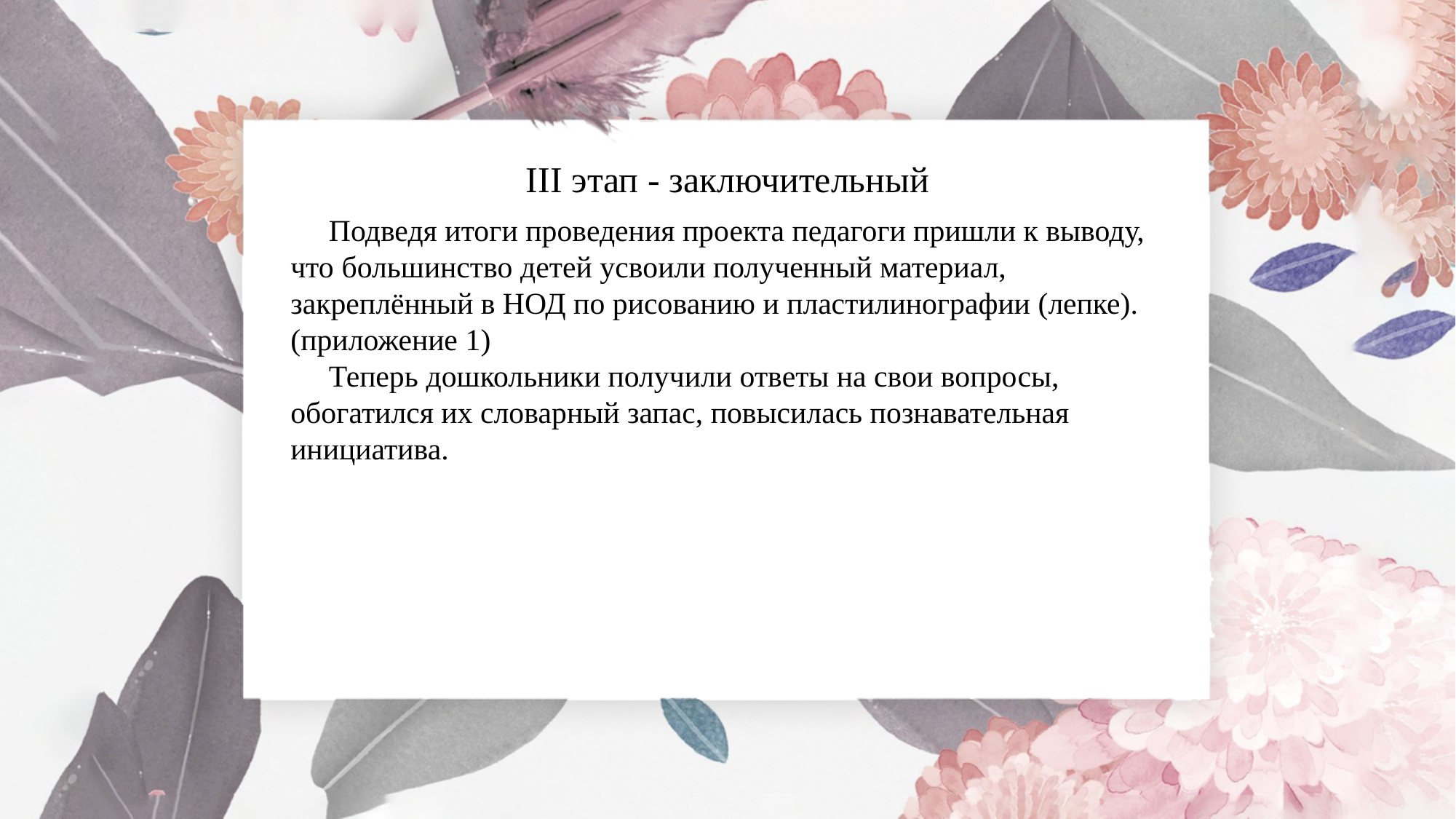

III этап - заключительный
     Подведя итоги проведения проекта педагоги пришли к выводу, что большинство детей усвоили полученный материал, закреплённый в НОД по рисованию и пластилинографии (лепке). (приложение 1)
     Теперь дошкольники получили ответы на свои вопросы, обогатился их словарный запас, повысилась познавательная инициатива.